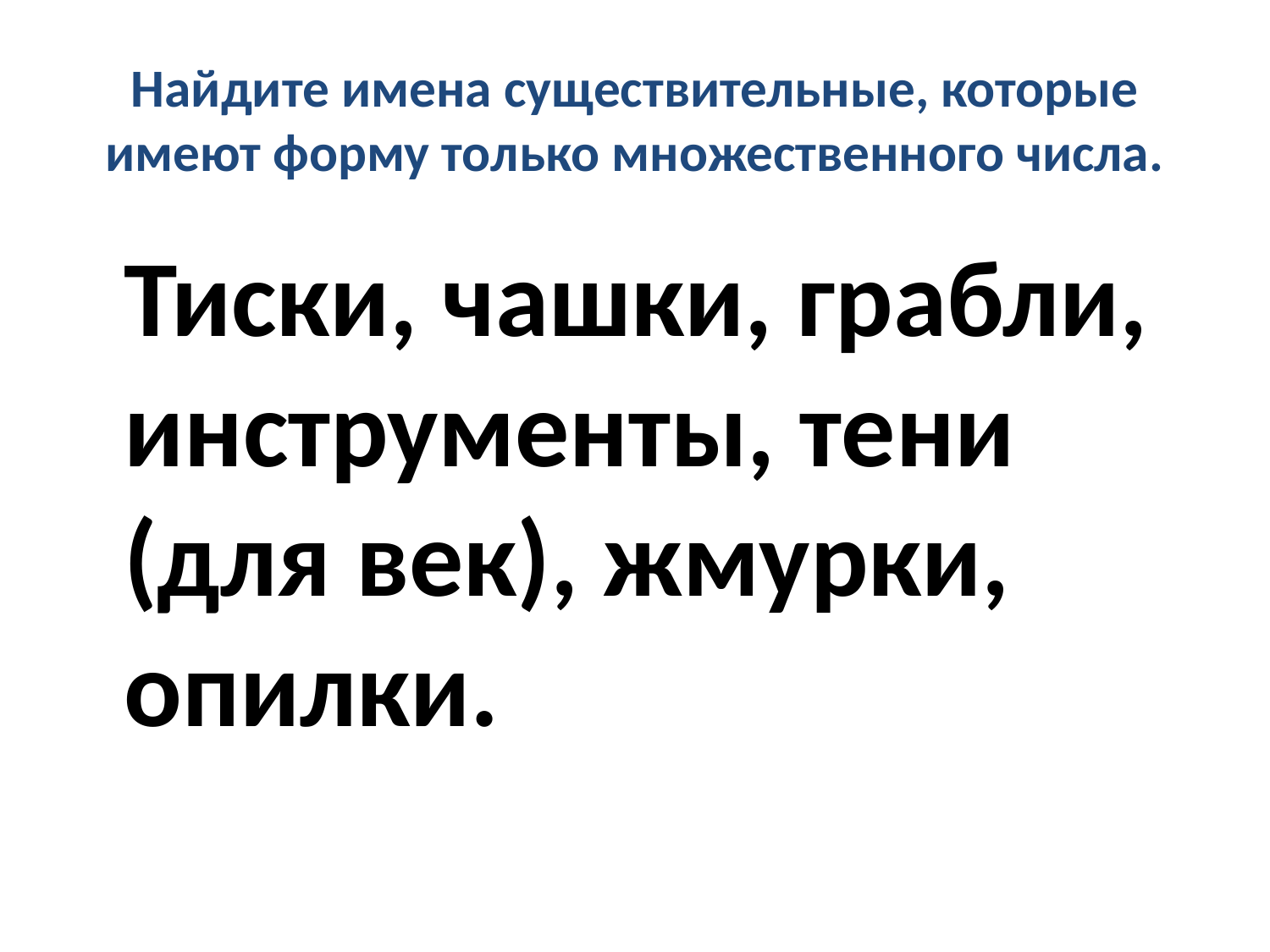

# Найдите имена существительные, которые имеют форму только множественного числа.
    Тиски, чашки, грабли, инструменты, тени (для век), жмурки, опилки.